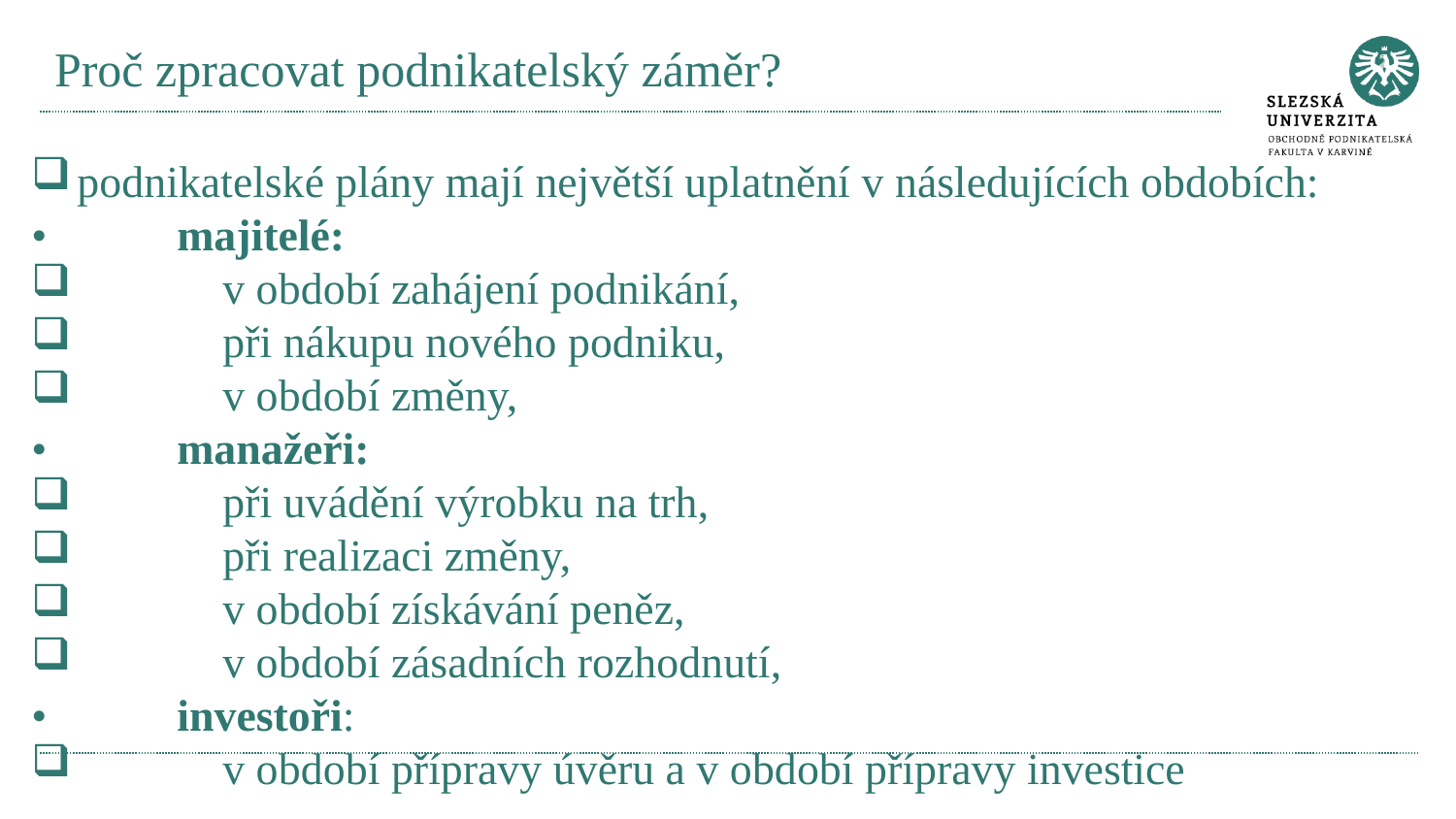

# Proč zpracovat podnikatelský záměr?
podnikatelské plány mají největší uplatnění v následujících obdobích:
•	majitelé:
	v období zahájení podnikání,
	při nákupu nového podniku,
	v období změny,
•	manažeři:
	při uvádění výrobku na trh,
	při realizaci změny,
	v období získávání peněz,
	v období zásadních rozhodnutí,
•	investoři:
	v období přípravy úvěru a v období přípravy investice